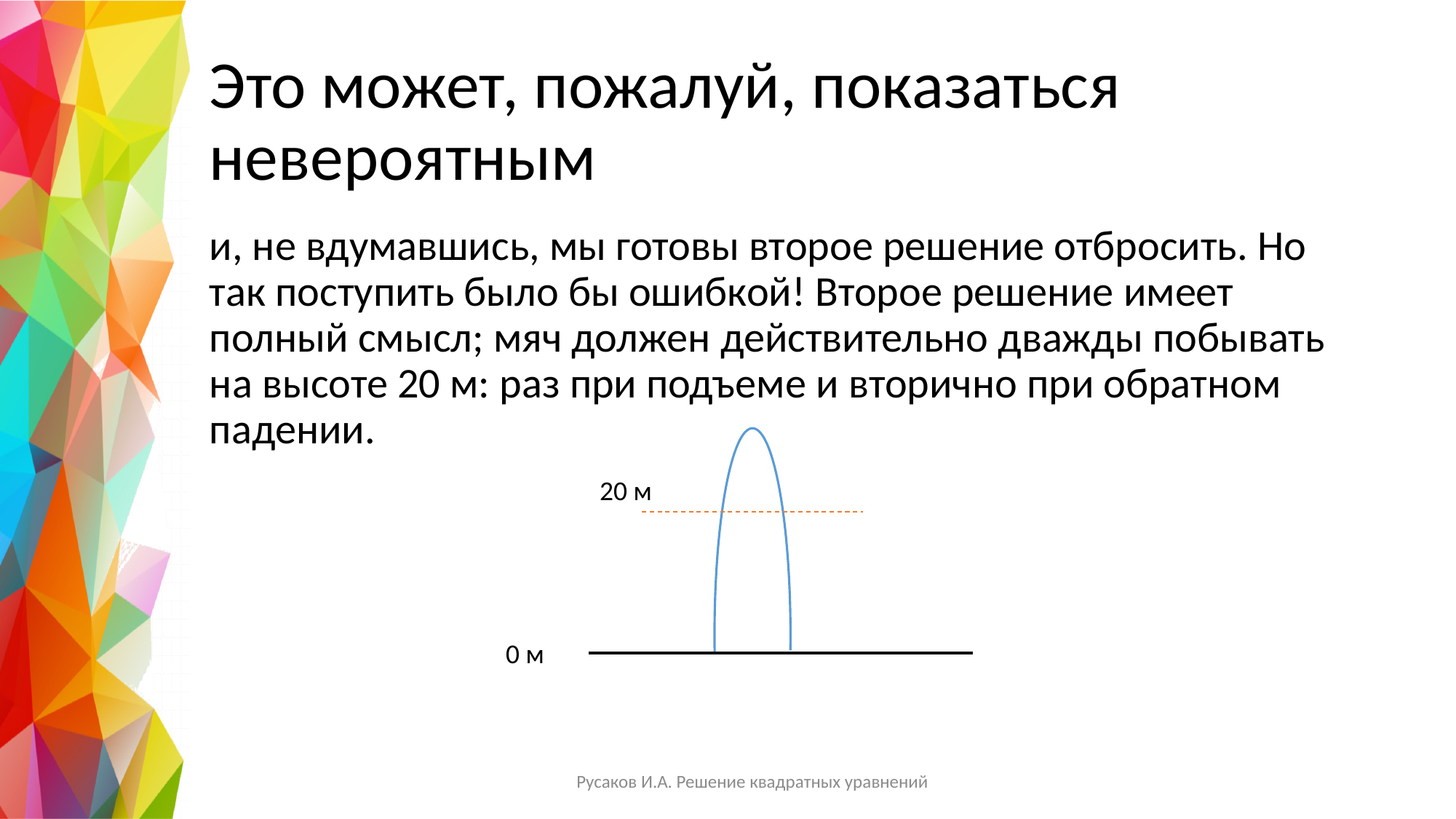

# Это может, пожалуй, показаться невероятным
и, не вдумавшись, мы готовы второе решение отбросить. Но так поступить было бы ошибкой! Второе решение имеет полный смысл; мяч должен действительно дважды побывать на высоте 20 м: раз при подъеме и вторично при обратном падении.

20 м
0 м
Русаков И.А. Решение квадратных уравнений